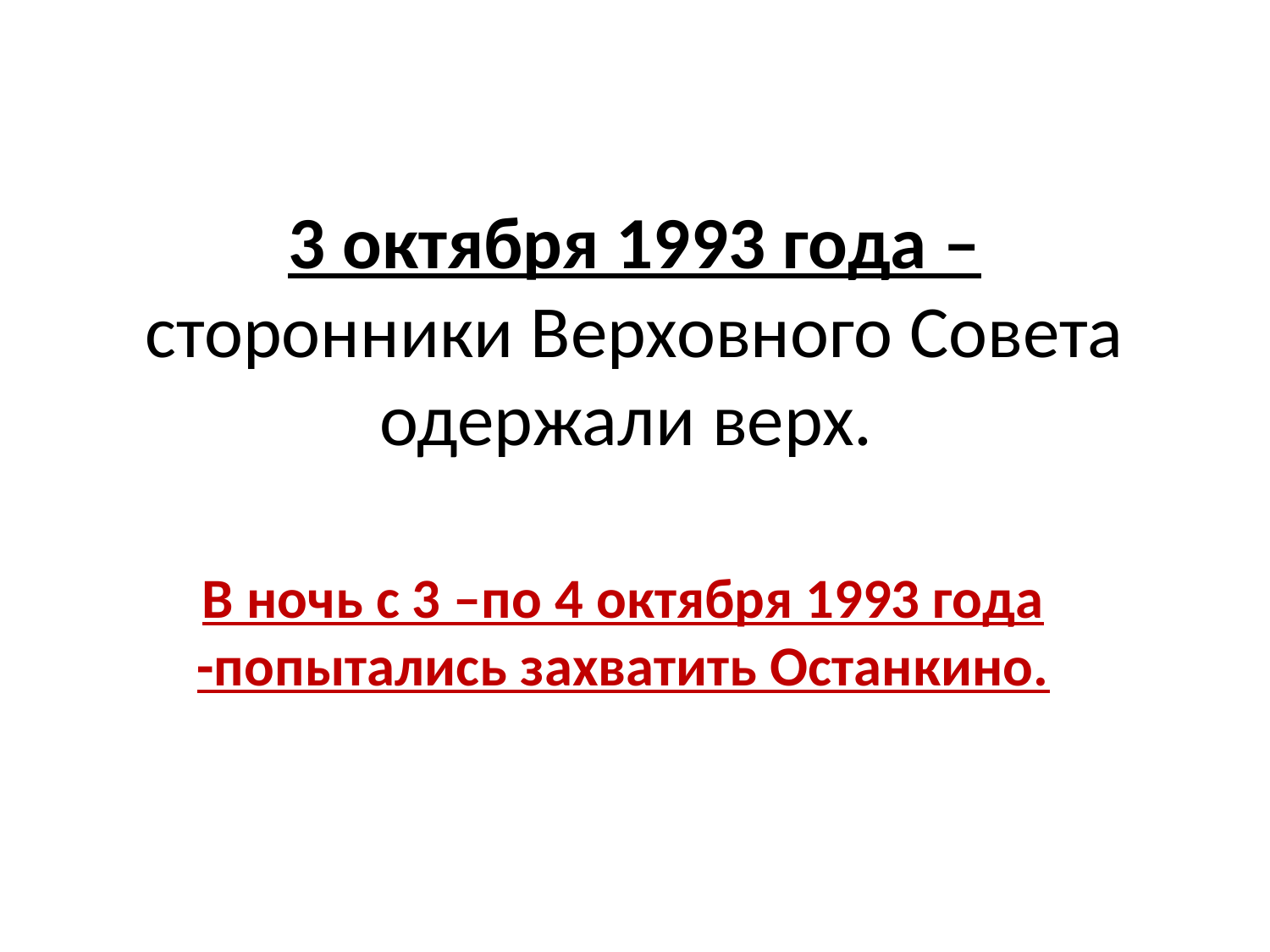

# 3 октября 1993 года – сторонники Верховного Совета одержали верх.
В ночь с 3 –по 4 октября 1993 года -попытались захватить Останкино.